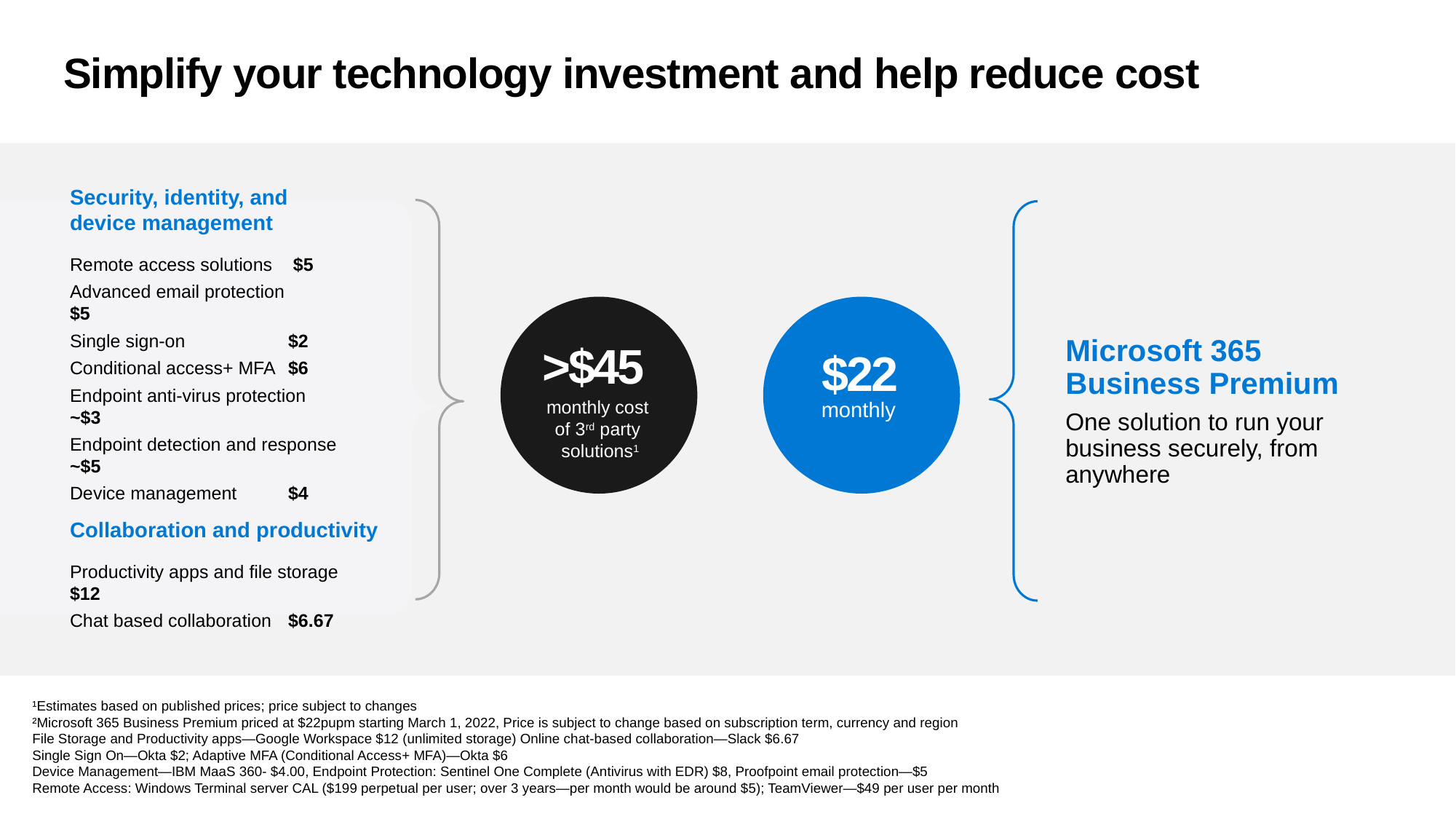

# Simplify your technology investment and help reduce cost

Security, identity, and device management
Remote access solutions 	 $5
Advanced email protection 	$5
Single sign-on	$2
Conditional access+ MFA	$6
Endpoint anti-virus protection	~$3
Endpoint detection and response	~$5
Device management	$4
Collaboration and productivity
Productivity apps and file storage	$12
Chat based collaboration	$6.67

$22 monthly

>$45
monthly cost
of 3rd party
solutions1
Microsoft 365
Business Premium
One solution to run your business securely, from anywhere
¹Estimates based on published prices; price subject to changes
²Microsoft 365 Business Premium priced at $22pupm starting March 1, 2022, Price is subject to change based on subscription term, currency and region
File Storage and Productivity apps—Google Workspace $12 (unlimited storage) Online chat-based collaboration—Slack $6.67
Single Sign On—Okta $2; Adaptive MFA (Conditional Access+ MFA)—Okta $6
Device Management—IBM MaaS 360- $4.00, Endpoint Protection: Sentinel One Complete (Antivirus with EDR) $8, Proofpoint email protection—$5
Remote Access: Windows Terminal server CAL ($199 perpetual per user; over 3 years—per month would be around $5); TeamViewer—$49 per user per month